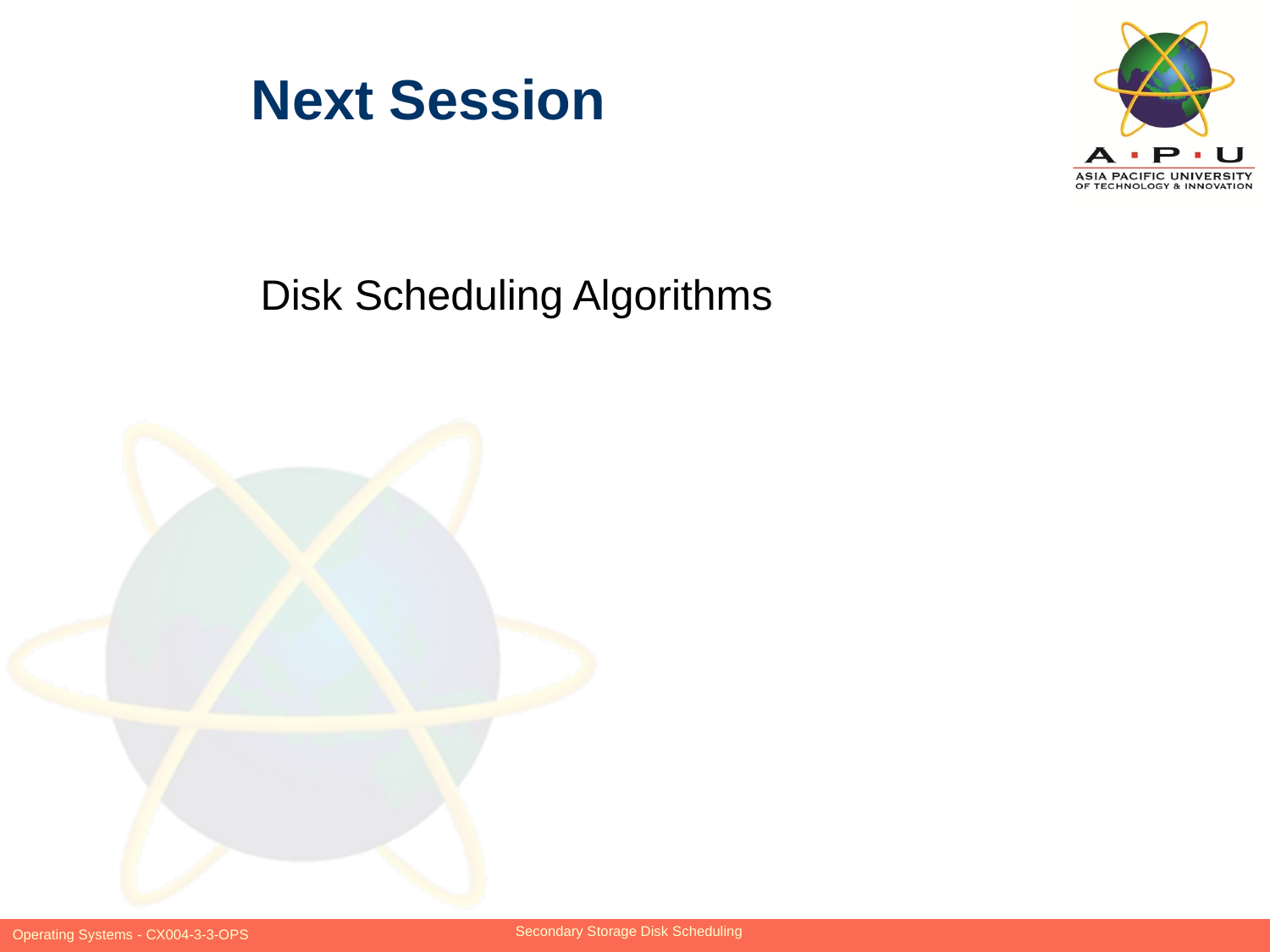

Next Session
Disk Scheduling Algorithms
Slide 21 of 21